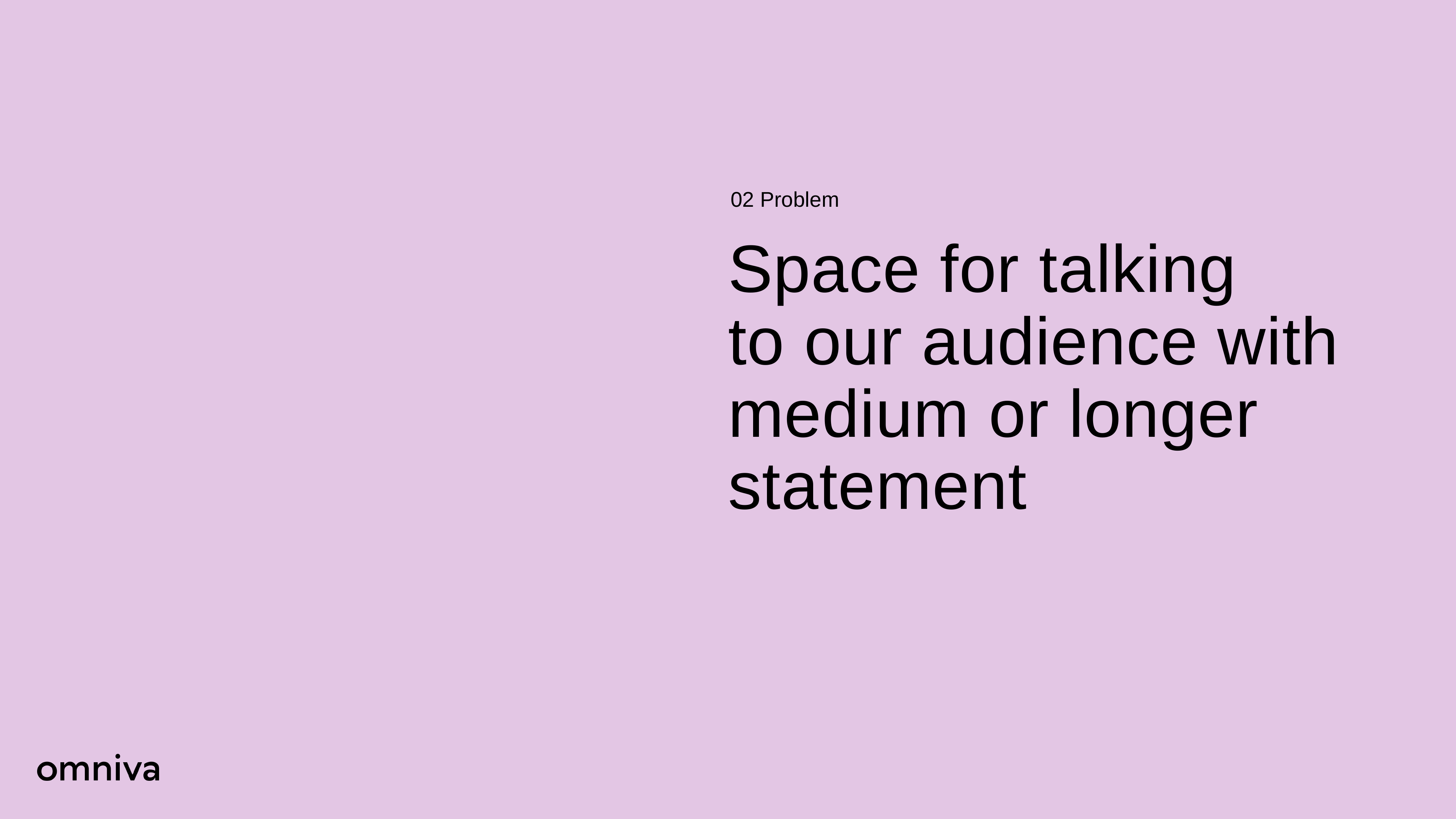

02 Problem
Space for talking
to our audience with medium or longer statement